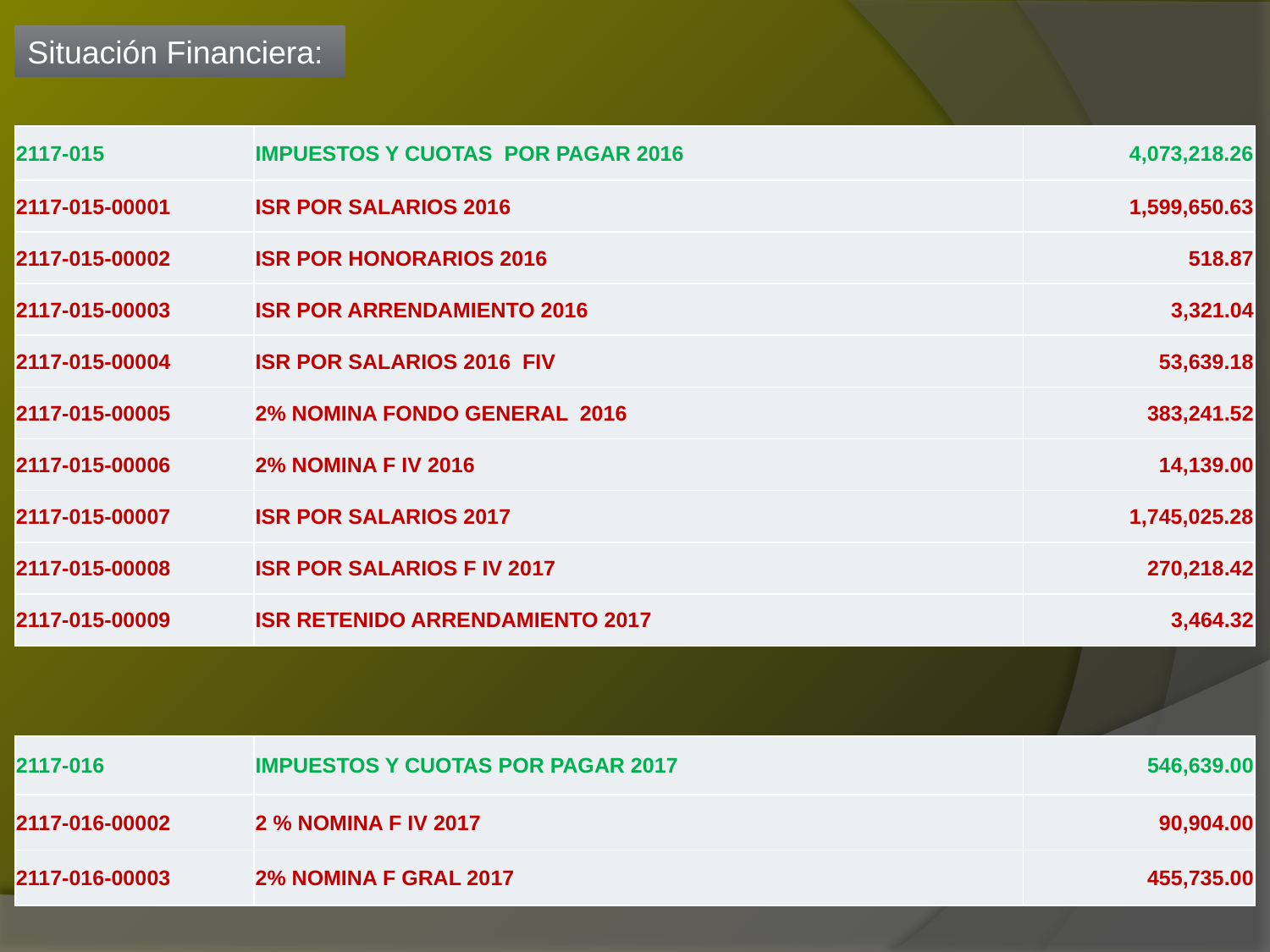

Situación Financiera:
| 2117-015 | IMPUESTOS Y CUOTAS POR PAGAR 2016 | 4,073,218.26 |
| --- | --- | --- |
| 2117-015-00001 | ISR POR SALARIOS 2016 | 1,599,650.63 |
| 2117-015-00002 | ISR POR HONORARIOS 2016 | 518.87 |
| 2117-015-00003 | ISR POR ARRENDAMIENTO 2016 | 3,321.04 |
| 2117-015-00004 | ISR POR SALARIOS 2016 FIV | 53,639.18 |
| 2117-015-00005 | 2% NOMINA FONDO GENERAL 2016 | 383,241.52 |
| 2117-015-00006 | 2% NOMINA F IV 2016 | 14,139.00 |
| 2117-015-00007 | ISR POR SALARIOS 2017 | 1,745,025.28 |
| 2117-015-00008 | ISR POR SALARIOS F IV 2017 | 270,218.42 |
| 2117-015-00009 | ISR RETENIDO ARRENDAMIENTO 2017 | 3,464.32 |
| 2117-016 | IMPUESTOS Y CUOTAS POR PAGAR 2017 | 546,639.00 |
| --- | --- | --- |
| 2117-016-00002 | 2 % NOMINA F IV 2017 | 90,904.00 |
| 2117-016-00003 | 2% NOMINA F GRAL 2017 | 455,735.00 |